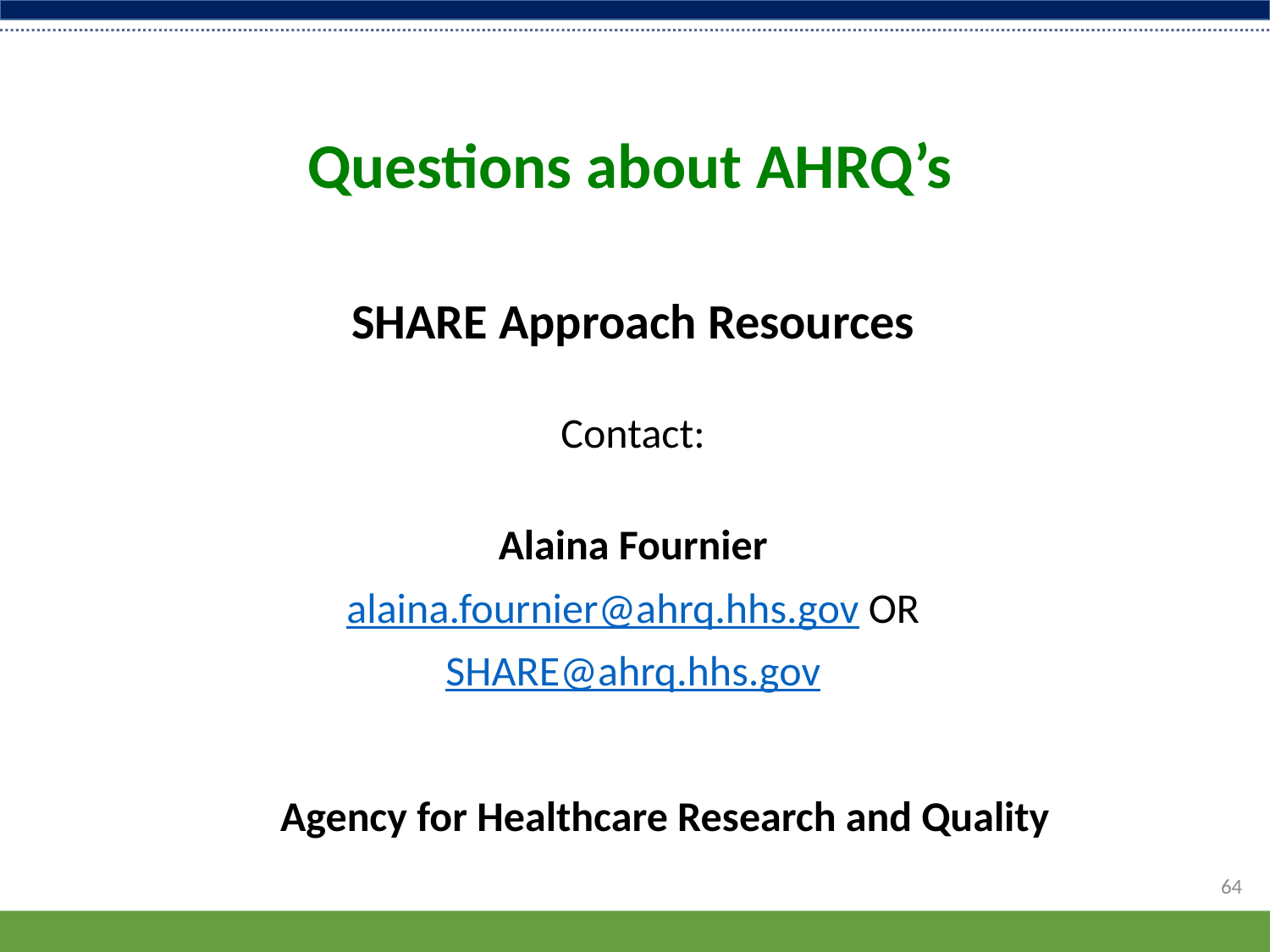

Questions about AHRQ’s

SHARE Approach Resources

Contact:

Alaina Fournier
alaina.fournier@ahrq.hhs.gov OR
SHARE@ahrq.hhs.gov

Agency for Healthcare Research and Quality
64